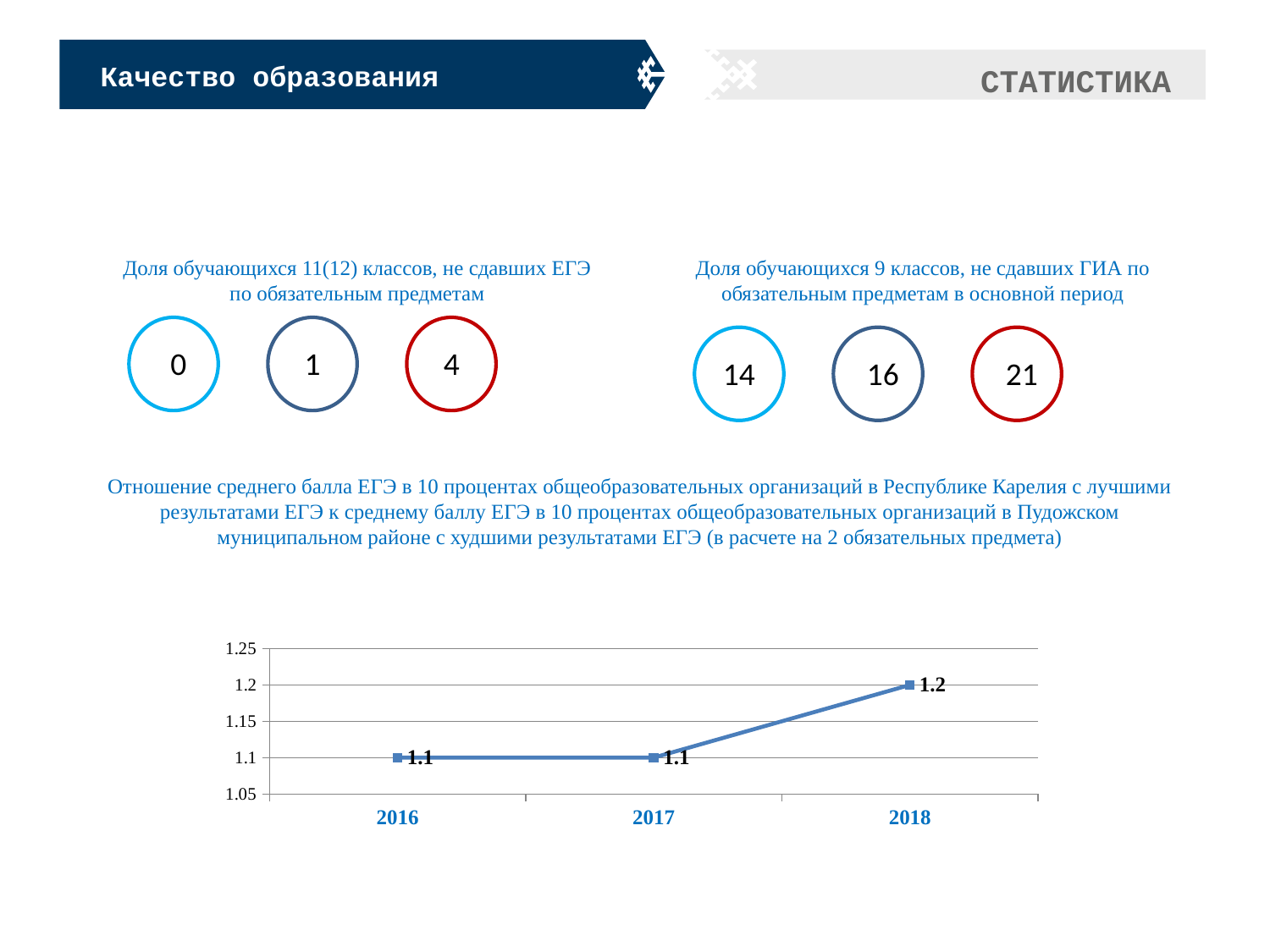

Качество образования

СТАТИСТИКА

Доля обучающихся 11(12) классов, не сдавших ЕГЭ по обязательным предметам
2207

0
1
4
Доля обучающихся 9 классов, не сдавших ГИА по обязательным предметам в основной период
2207

14
16
21
Отношение среднего балла ЕГЭ в 10 процентах общеобразовательных организаций в Республике Карелия с лучшими результатами ЕГЭ к среднему баллу ЕГЭ в 10 процентах общеобразовательных организаций в Пудожском муниципальном районе с худшими результатами ЕГЭ (в расчете на 2 обязательных предмета)

### Chart

| Category |  |
|---|---|
| 2016 | 1.1 |
| 2017 | 1.1 |
| 2018 | 1.2 |